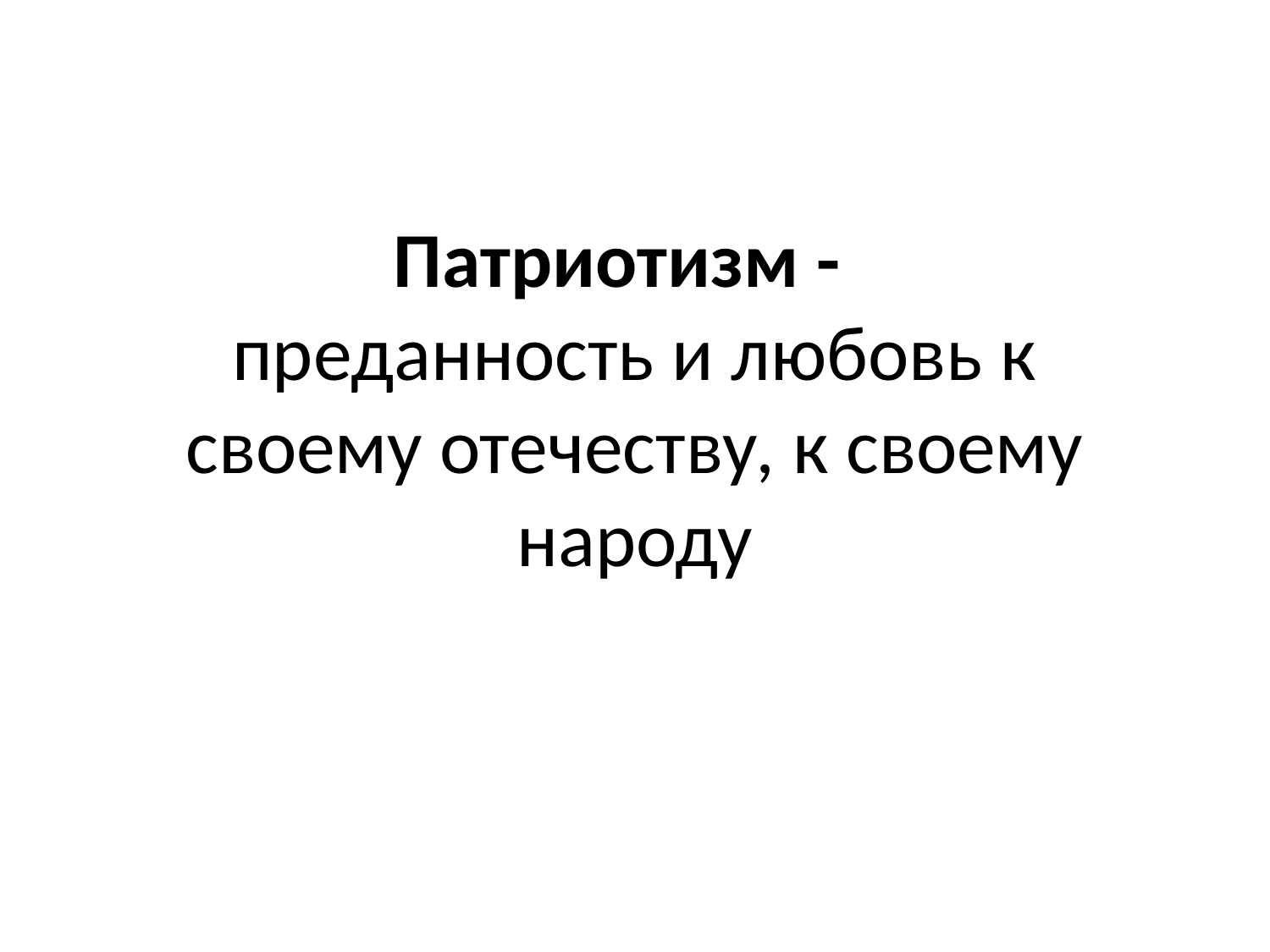

# Патриотизм - преданность и любовь к своему отечеству, к своему народу